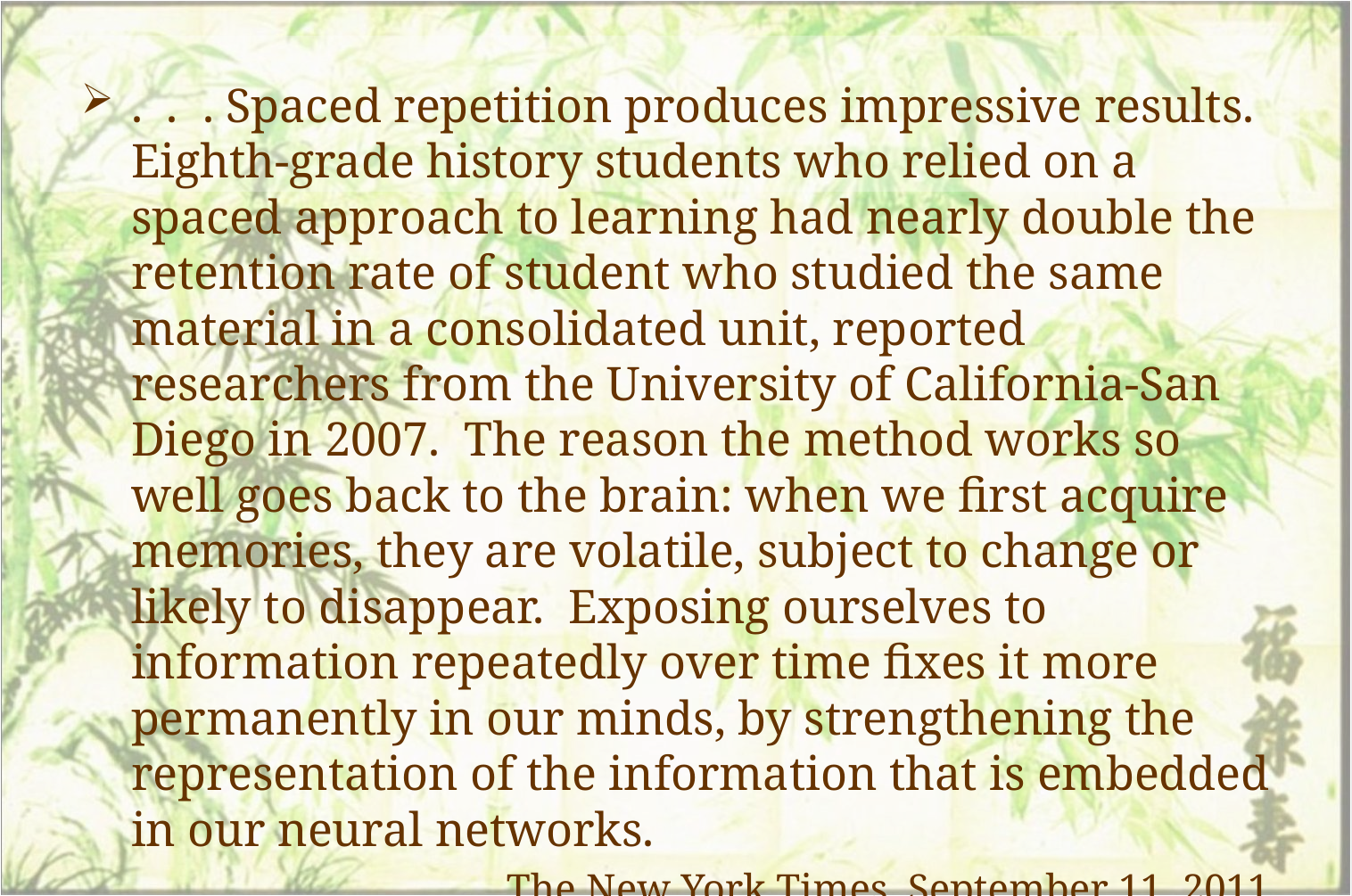

.  .  . Spaced repetition produces impressive results.  Eighth-grade history students who relied on a spaced approach to learning had nearly double the retention rate of student who studied the same material in a consolidated unit, reported researchers from the University of California-San Diego in 2007.  The reason the method works so well goes back to the brain: when we first acquire memories, they are volatile, subject to change or likely to disappear.  Exposing ourselves to information repeatedly over time fixes it more permanently in our minds, by strengthening the representation of the information that is embedded in our neural networks.
The New York Times, September 11, 2011